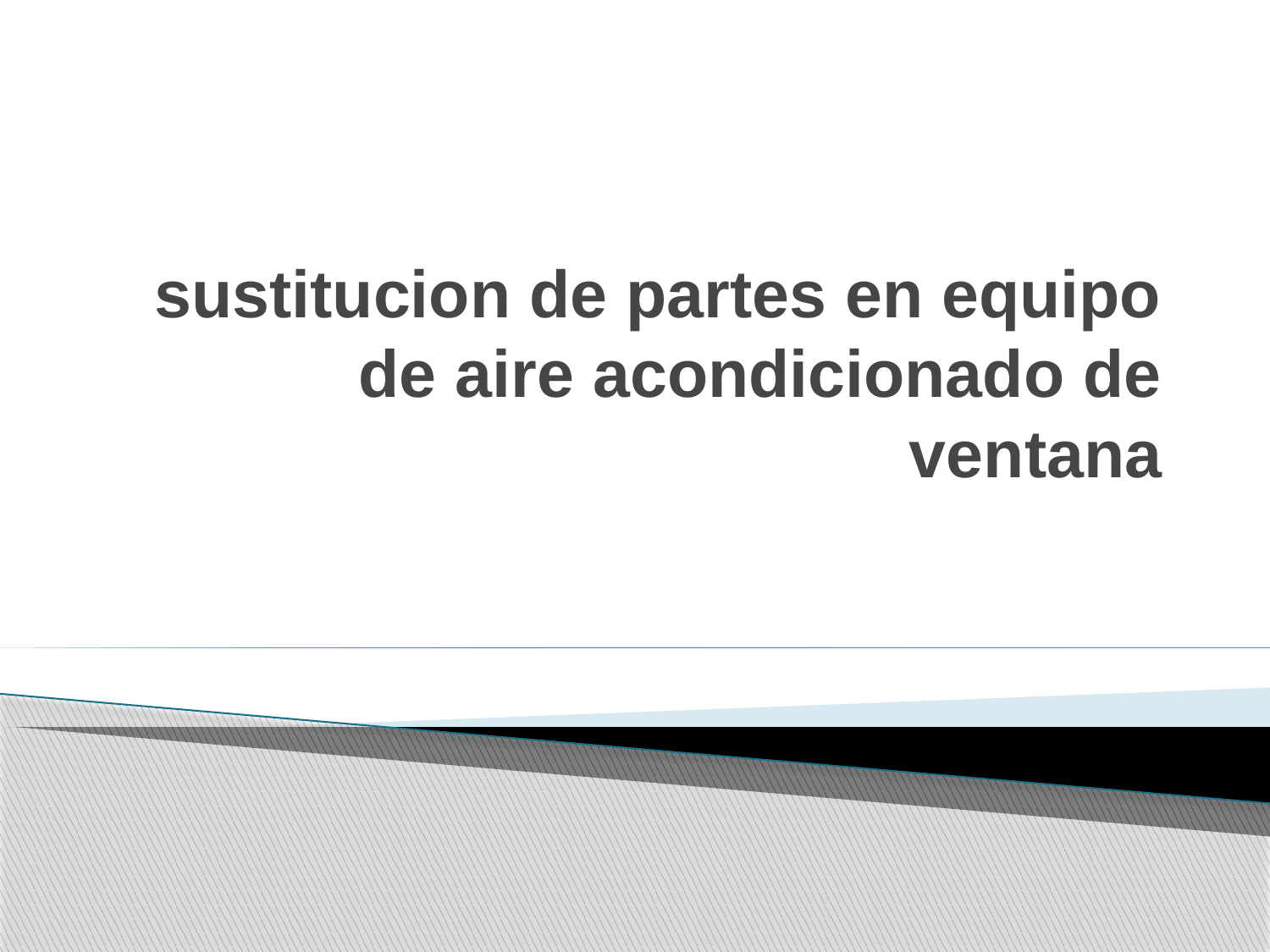

# sustitucion de partes en equipo de aire acondicionado de ventana